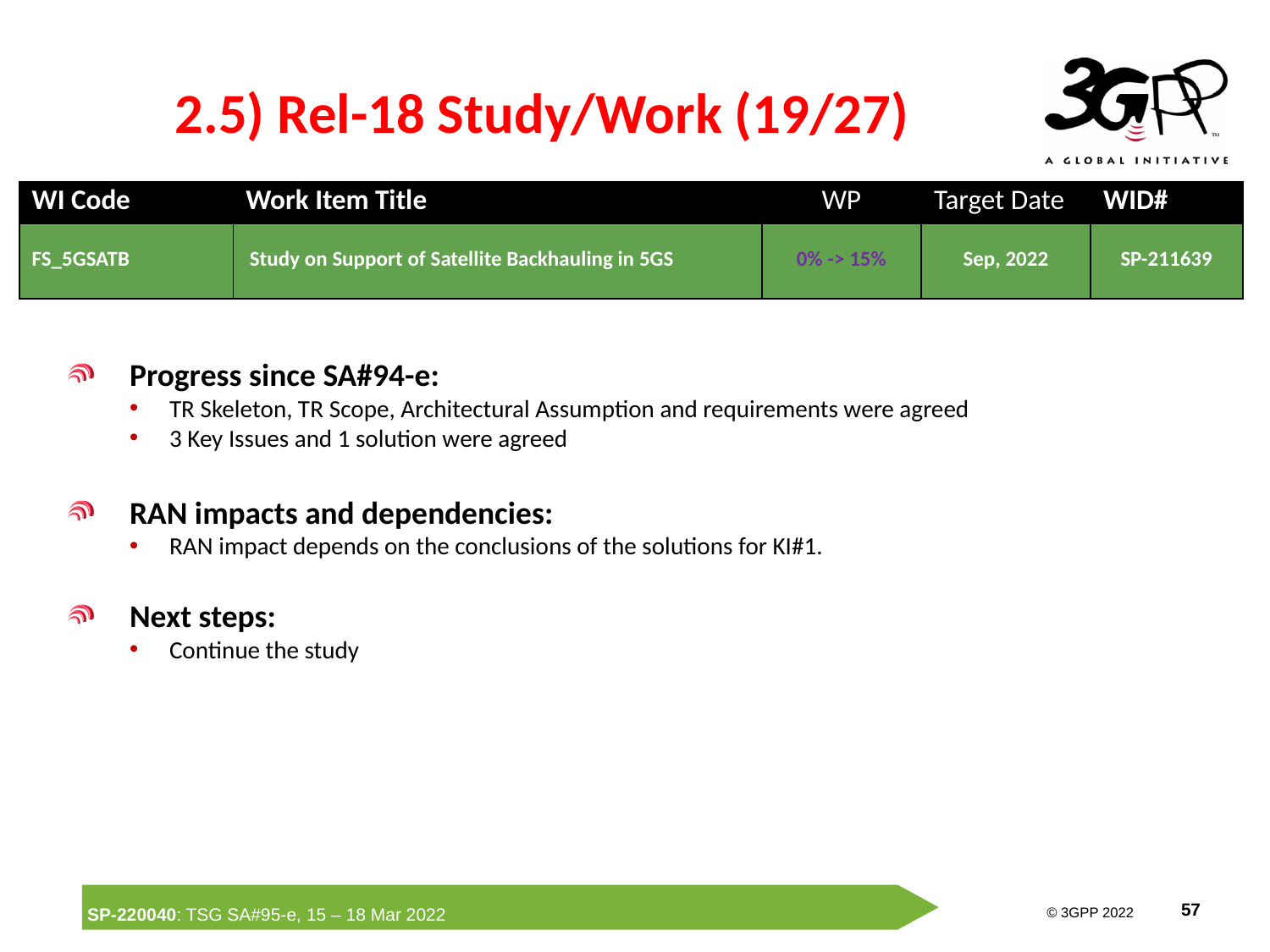

# 2.5) Rel-18 Study/Work (19/27)
| WI Code | Work Item Title | WP | Target Date | WID# |
| --- | --- | --- | --- | --- |
| FS\_5GSATB | Study on Support of Satellite Backhauling in 5GS | 0% -> 15% | Sep, 2022 | SP-211639 |
Progress since SA#94-e:
TR Skeleton, TR Scope, Architectural Assumption and requirements were agreed
3 Key Issues and 1 solution were agreed

RAN impacts and dependencies:
RAN impact depends on the conclusions of the solutions for KI#1.

Next steps:
Continue the study